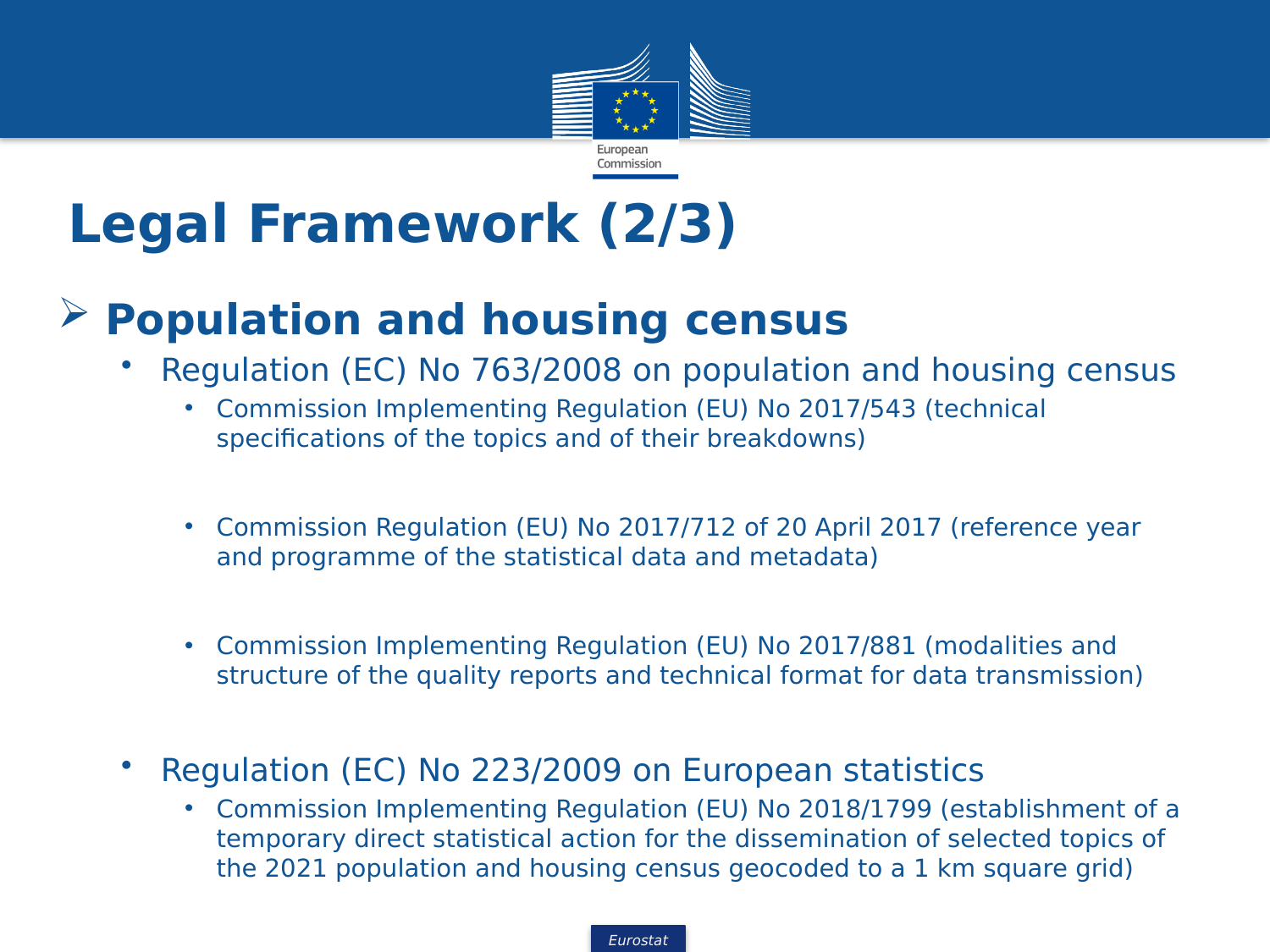

# Legal Framework (2/3)
Population and housing census
Regulation (EC) No 763/2008 on population and housing census
Commission Implementing Regulation (EU) No 2017/543 (technical specifications of the topics and of their breakdowns)

Commission Regulation (EU) No 2017/712 of 20 April 2017 (reference year and programme of the statistical data and metadata)

Commission Implementing Regulation (EU) No 2017/881 (modalities and structure of the quality reports and technical format for data transmission)

Regulation (EC) No 223/2009 on European statistics
Commission Implementing Regulation (EU) No 2018/1799 (establishment of a temporary direct statistical action for the dissemination of selected topics of the 2021 population and housing census geocoded to a 1 km square grid)